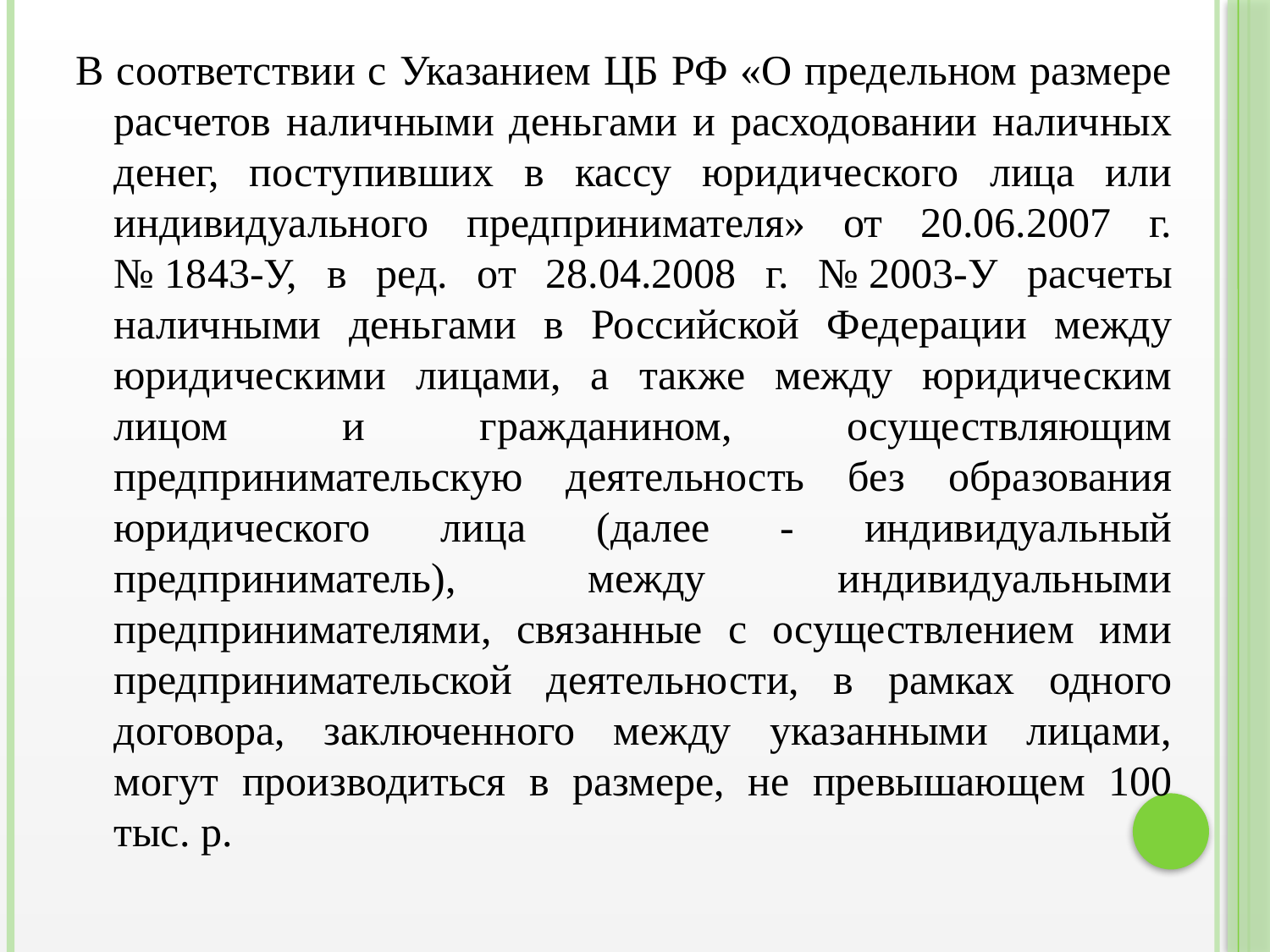

В соответствии с Указанием ЦБ РФ «О предельном размере расчетов наличными деньгами и расходовании наличных денег, поступивших в кассу юридического лица или индивидуального предпринимателя» от 20.06.2007 г. № 1843-У, в ред. от 28.04.2008 г. № 2003-У расчеты наличными деньгами в Российской Федерации между юридическими лицами, а также между юридическим лицом и гражданином, осуществляющим предпринимательскую деятельность без образования юридического лица (далее - индивидуальный предприниматель), между индивидуальными предпринимателями, связанные с осуществлением ими предпринимательской деятельности, в рамках одного договора, заключенного между указанными лицами, могут производиться в размере, не превышающем 100 тыс. р.